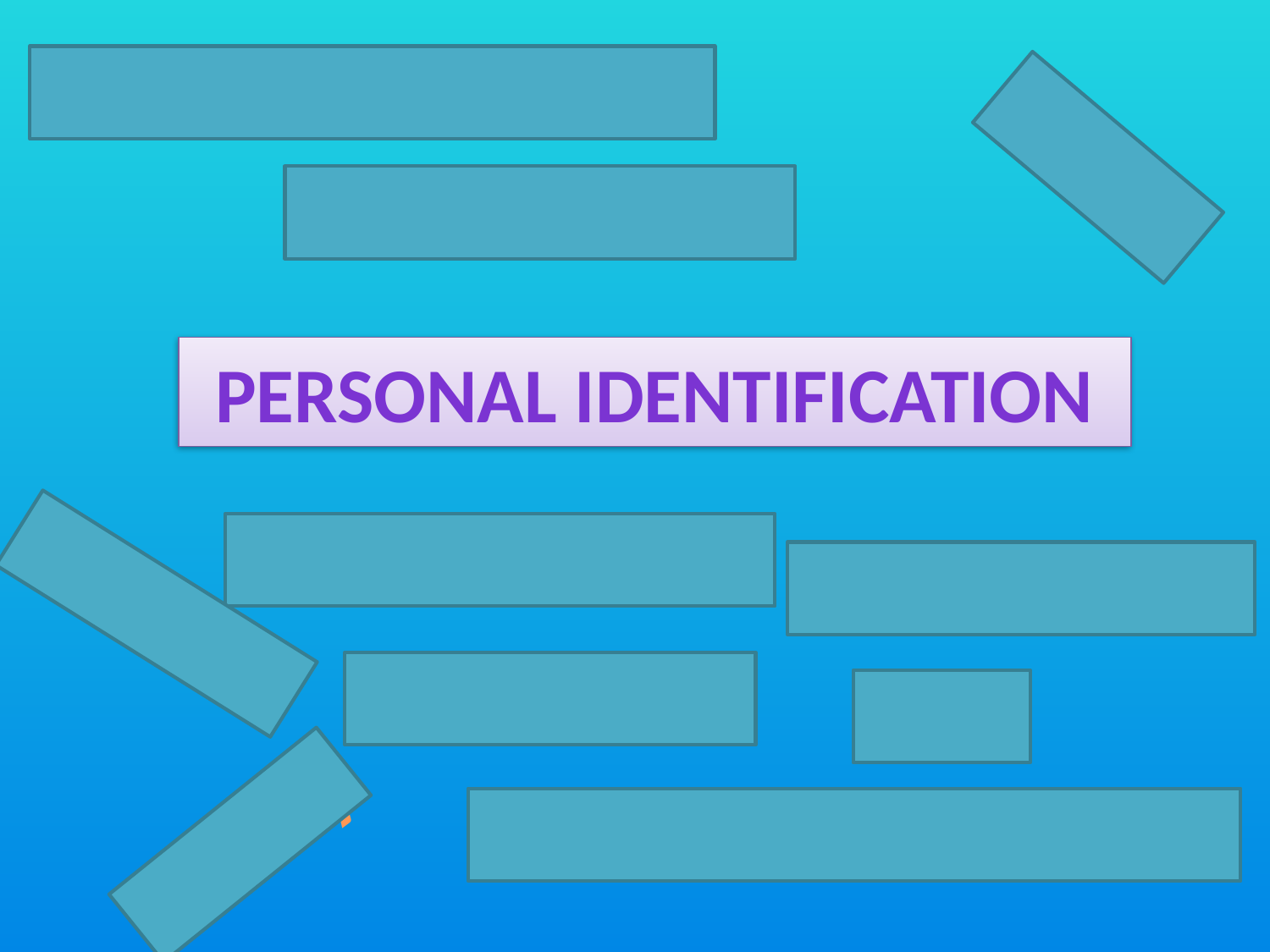

Likes and dislikes

Name

Date of birth

# Personal Identification
Place of birth

Occupation
Address

Character
Age

Telephone number
Family